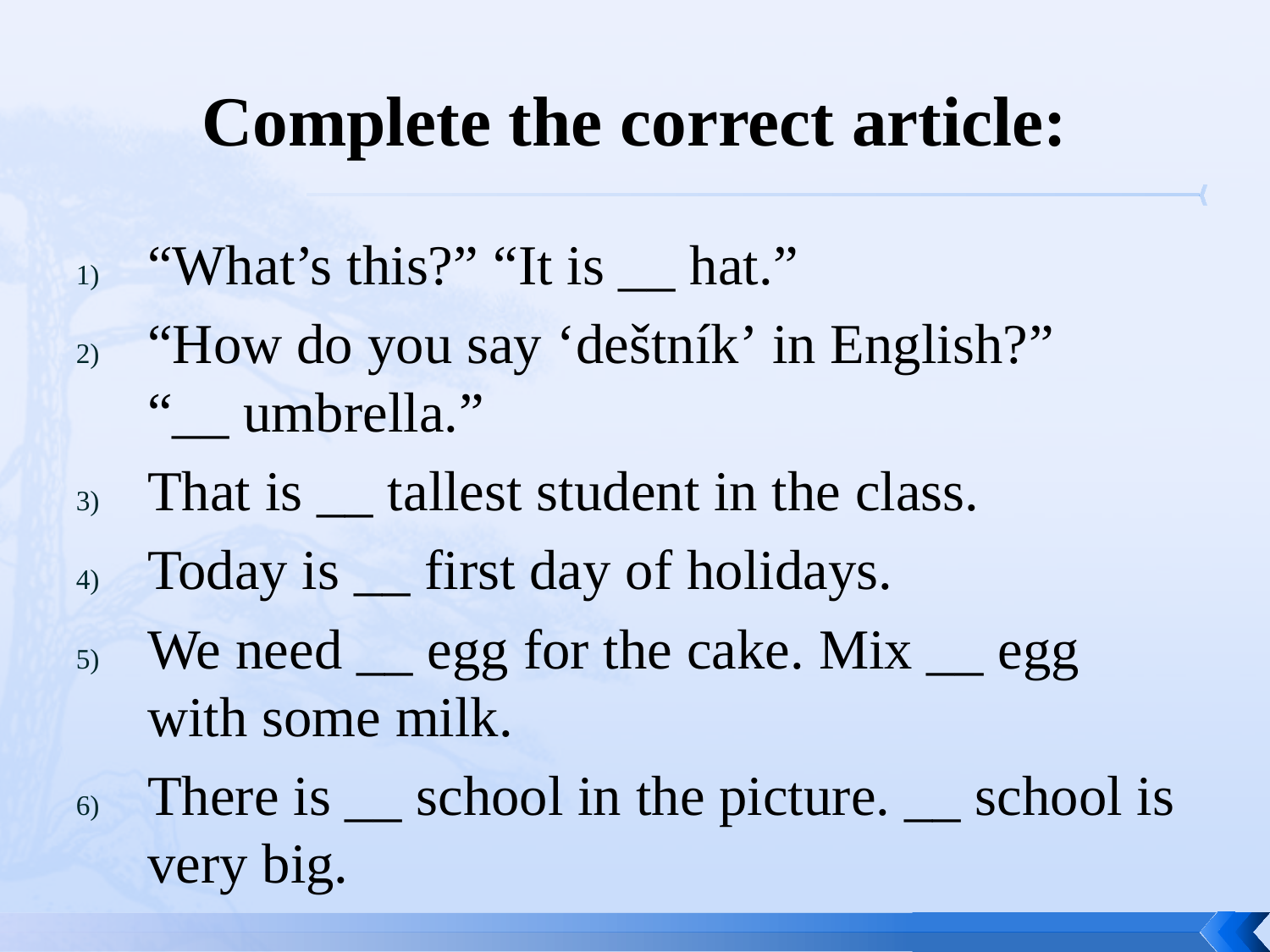

# Complete the correct article:
“What’s this?” “It is __ hat.”
“How do you say ‘deštník’ in English?”
“__ umbrella.”
That is __ tallest student in the class.
Today is __ first day of holidays.
We need __ egg for the cake. Mix __ egg with some milk.
There is __ school in the picture. __ school is very big.